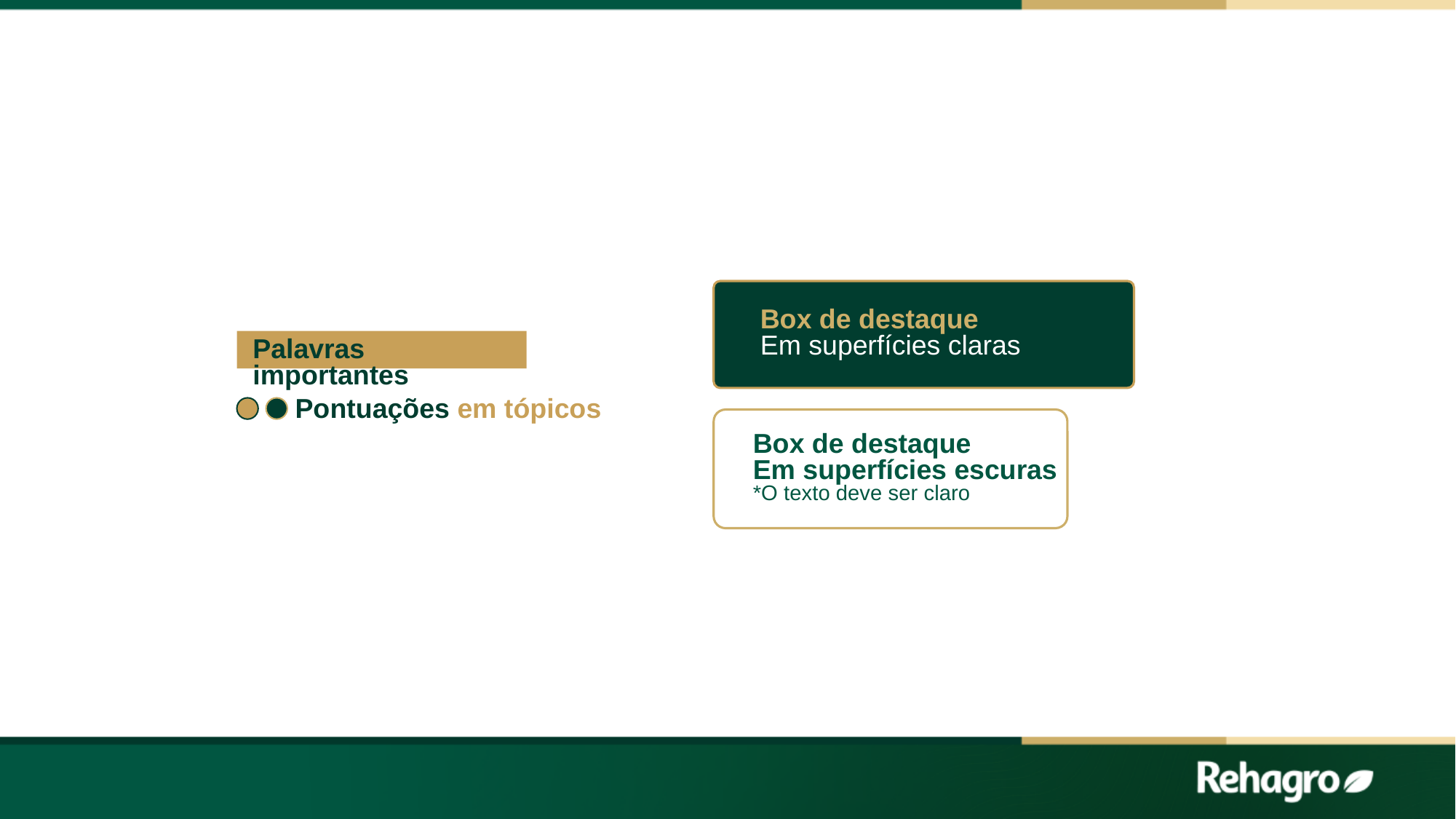

Box de destaque
Em superfícies claras

Palavras importantes
Pontuações em tópicos

Box de destaque
Em superfícies escuras
*O texto deve ser claro